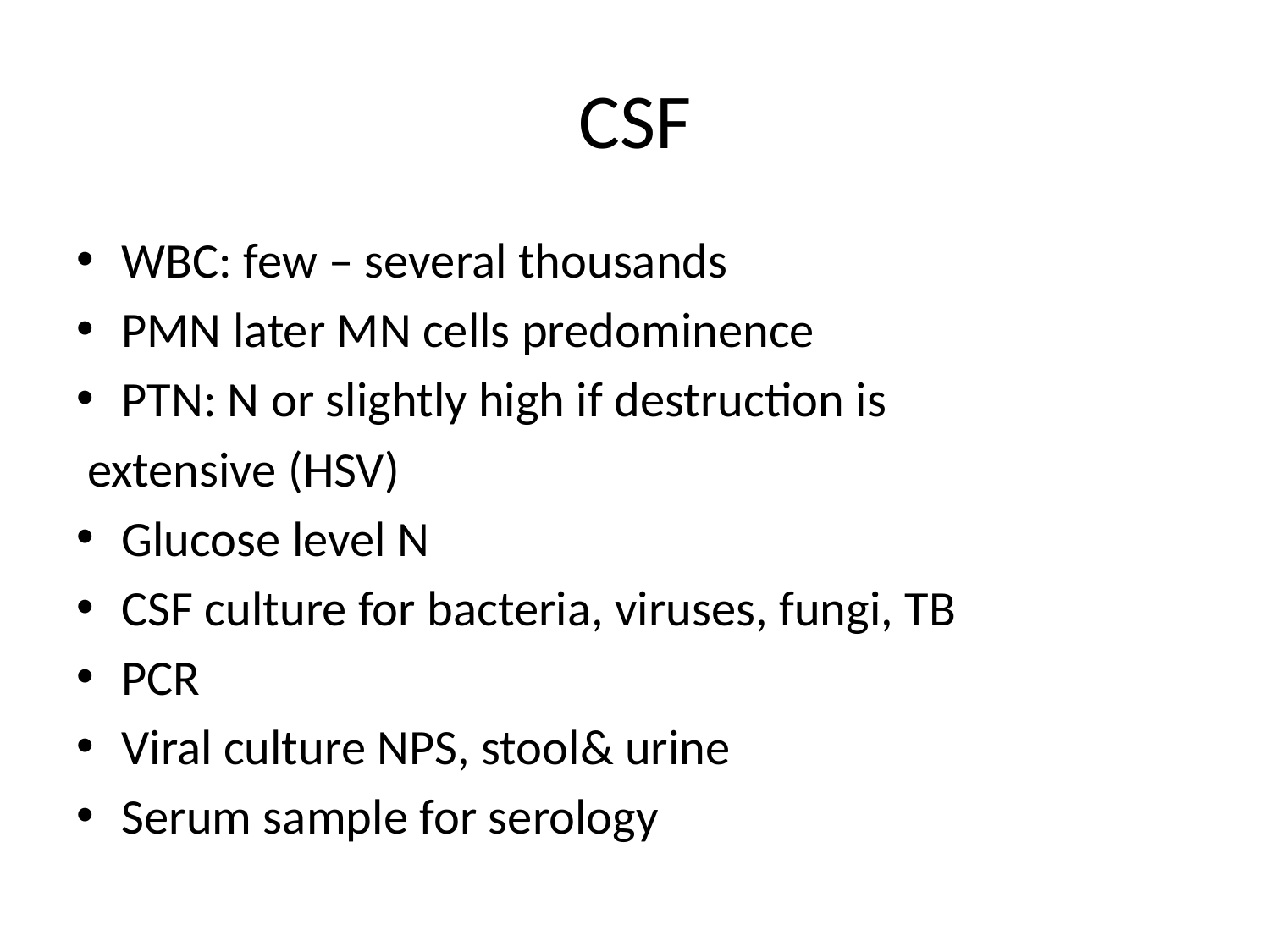

# CSF
WBC: few – several thousands
PMN later MN cells predominence
PTN: N or slightly high if destruction is
 extensive (HSV)
Glucose level N
CSF culture for bacteria, viruses, fungi, TB
PCR
Viral culture NPS, stool& urine
Serum sample for serology